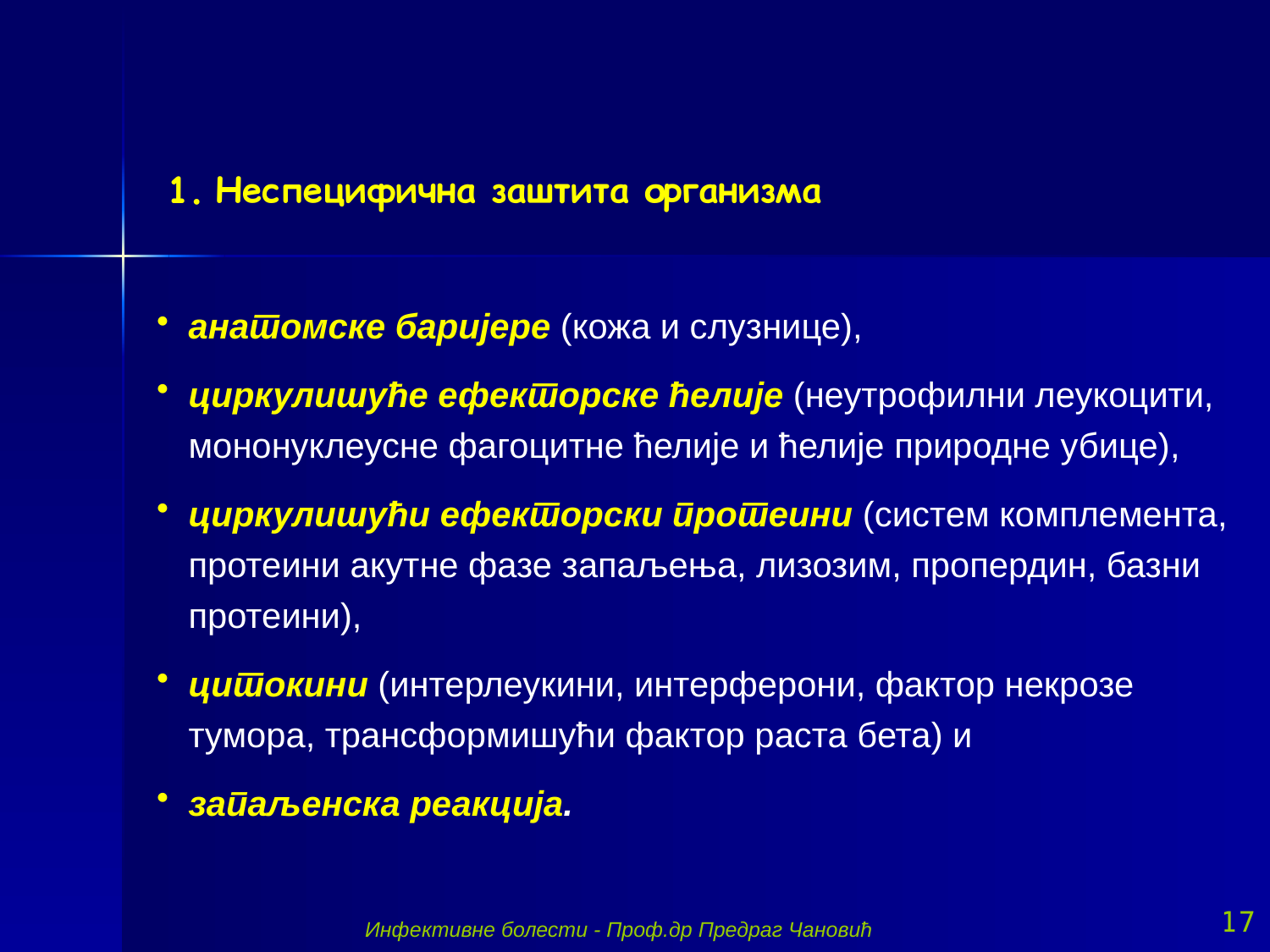

Неспецифична заштита организма
анатомске баријере (кожа и слузнице),
циркулишуће ефекторске ћелије (неутрофилни леукоцити,
мононуклеусне фагоцитне ћелије и ћелије природне убице),
циркулишући ефекторски протеини (систем комплемента, протеини акутне фазе запаљења, лизозим, пропердин, базни протеини),
цитокини (интерлеукини, интерферони, фактор некрозе тумора, трансформишући фактор раста бета) и
запаљенска реакција.
17
Инфективне болести - Проф.др Предраг Чановић